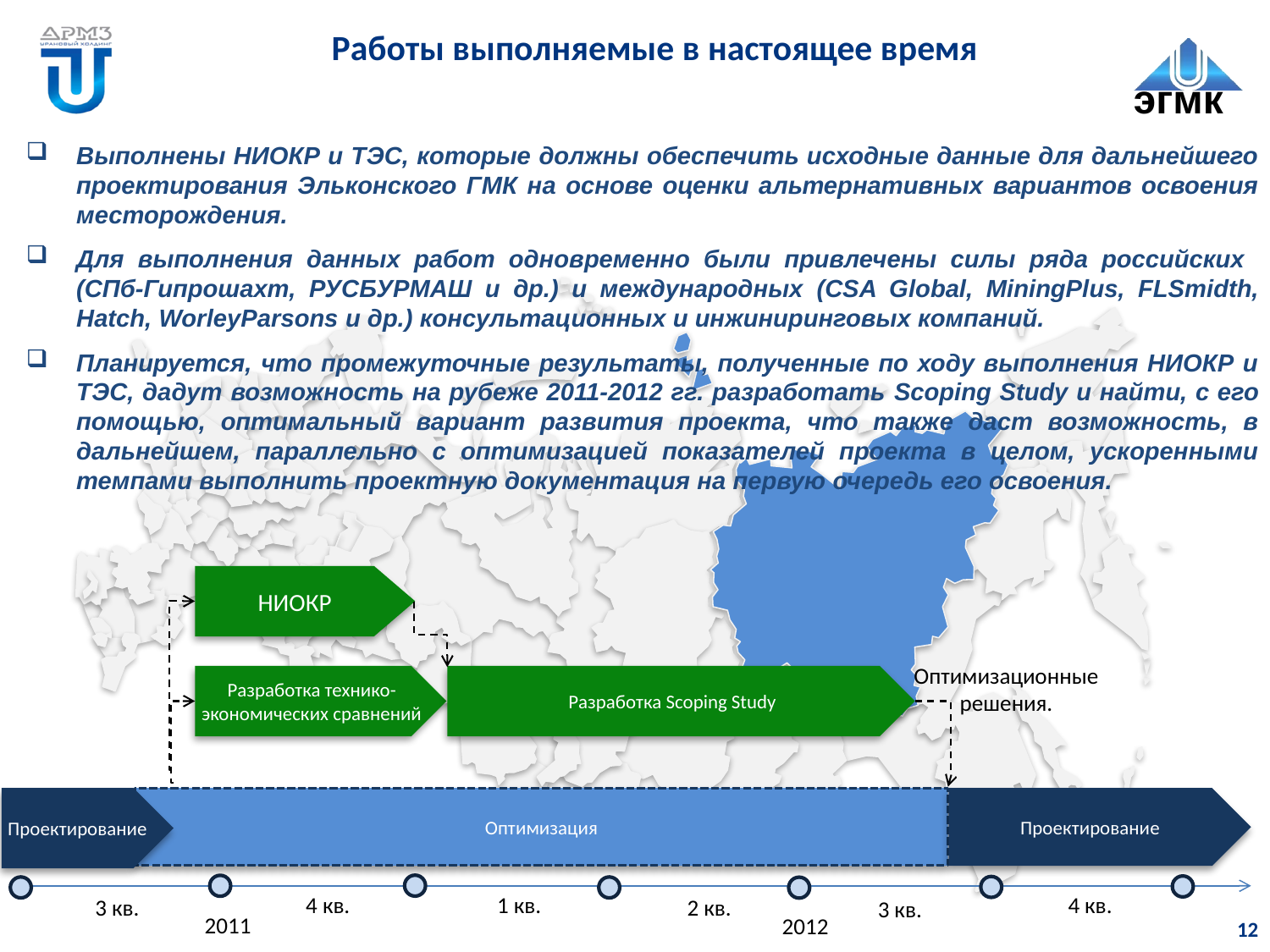

Работы выполняемые в настоящее время
Выполнены НИОКР и ТЭС, которые должны обеспечить исходные данные для дальнейшего проектирования Эльконского ГМК на основе оценки альтернативных вариантов освоения месторождения.

Для выполнения данных работ одновременно были привлечены силы ряда российских  (СПб-Гипрошахт, РУСБУРМАШ и др.) и международных (CSA Global, MiningPlus, FLSmidth, Hatch, WorleyParsons и др.) консультационных и инжиниринговых компаний.

Планируется, что промежуточные результаты, полученные по ходу выполнения НИОКР и ТЭС, дадут возможность на рубеже 2011-2012 гг. разработать Scoping Study и найти, с его помощью, оптимальный вариант развития проекта, что также даст возможность, в дальнейшем, параллельно с оптимизацией показателей проекта в целом, ускоренными темпами выполнить проектную документация на первую очередь его освоения.

НИОКР
Разработка технико-экономических сравнений
Разработка Scoping Study
Оптимизационные решения.
Проектирование
Проектирование
Оптимизация

4 кв.
1 кв.
4 кв.
3 кв.
2 кв.
3 кв.
12
2011
2012